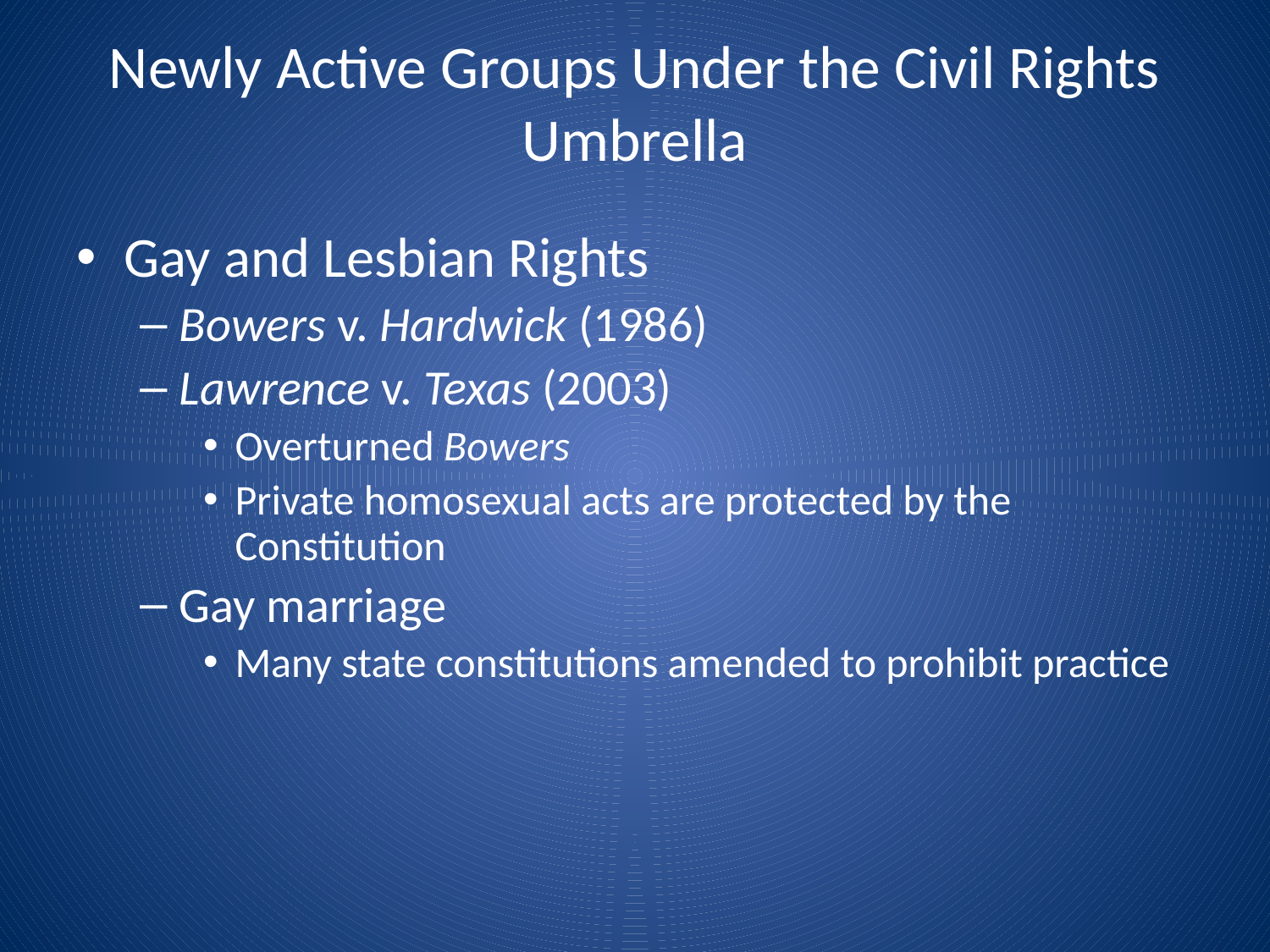

# Newly Active Groups Under the Civil Rights Umbrella
Gay and Lesbian Rights
Bowers v. Hardwick (1986)
Lawrence v. Texas (2003)
Overturned Bowers
Private homosexual acts are protected by the Constitution
Gay marriage
Many state constitutions amended to prohibit practice